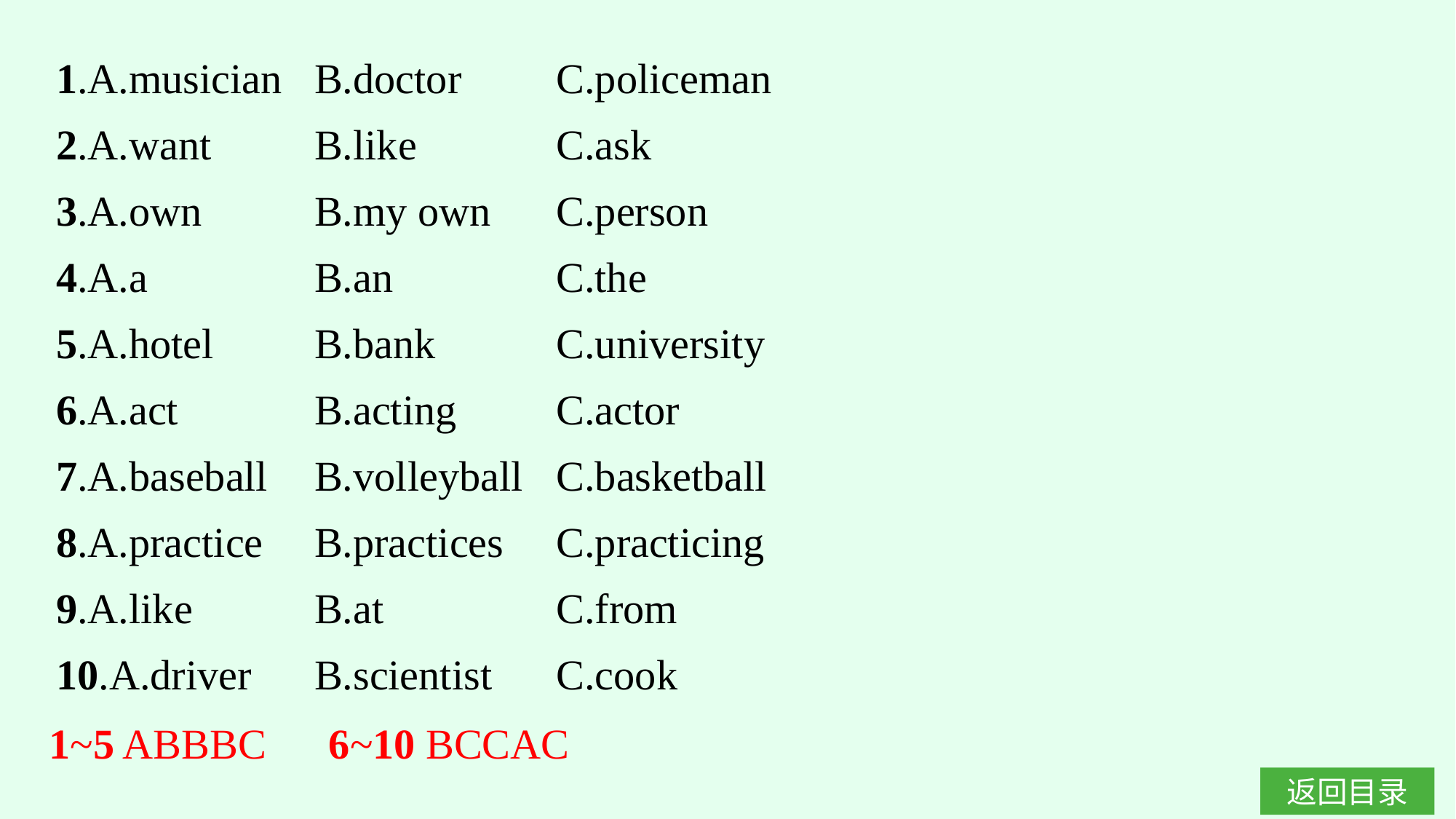

1.A.musician	B.doctor	C.policeman
2.A.want	B.like		C.ask
3.A.own	B.my own	C.person
4.A.a		B.an		C.the
5.A.hotel	B.bank	C.university
6.A.act		B.acting	C.actor
7.A.baseball	B.volleyball	C.basketball
8.A.practice	B.practices	C.practicing
9.A.like		B.at		C.from
10.A.driver	B.scientist	C.cook
1~5 ABBBC　6~10 BCCAC